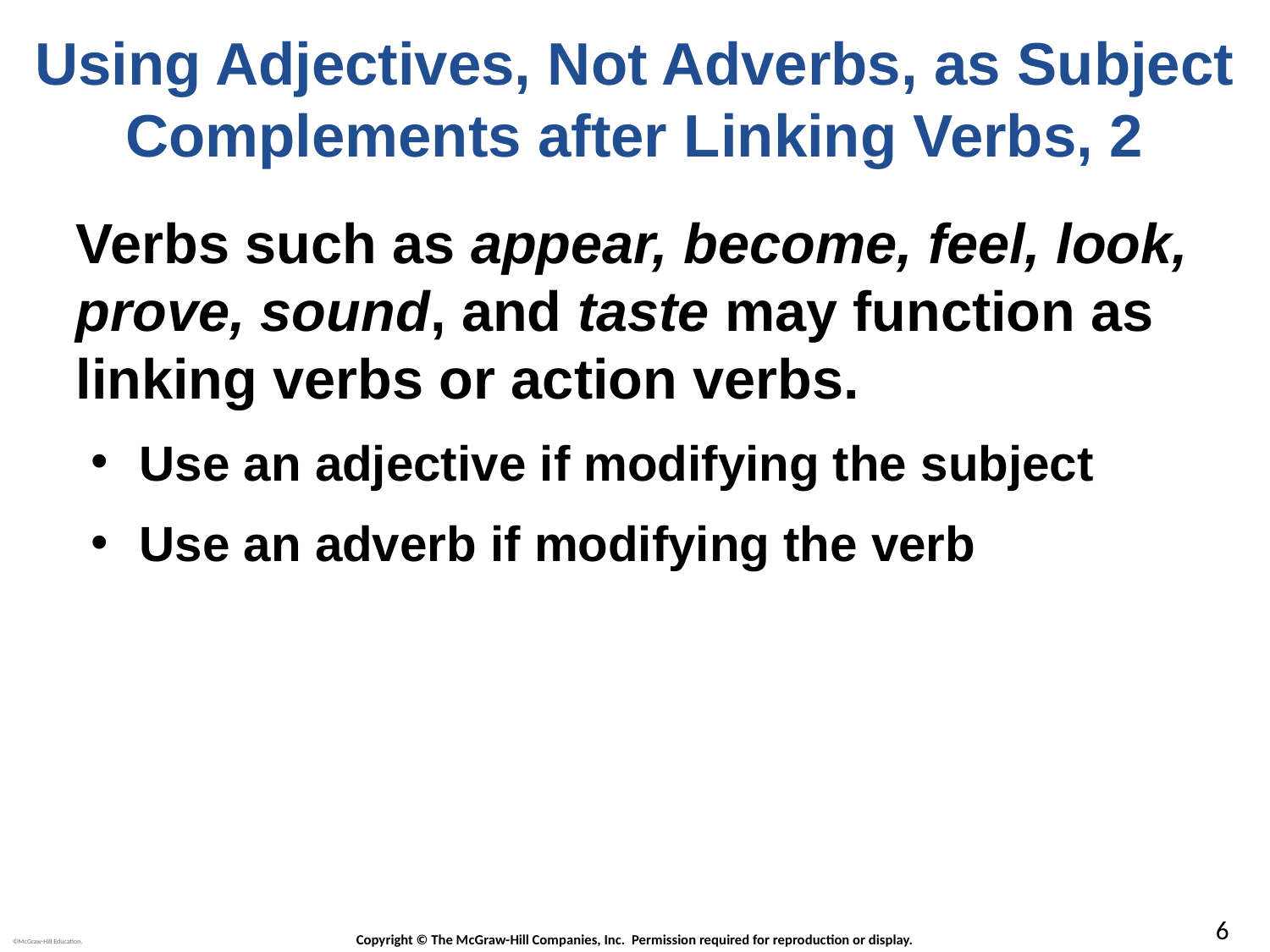

# Using Adjectives, Not Adverbs, as Subject Complements after Linking Verbs, 2
Verbs such as appear, become, feel, look, prove, sound, and taste may function as linking verbs or action verbs.
Use an adjective if modifying the subject
Use an adverb if modifying the verb